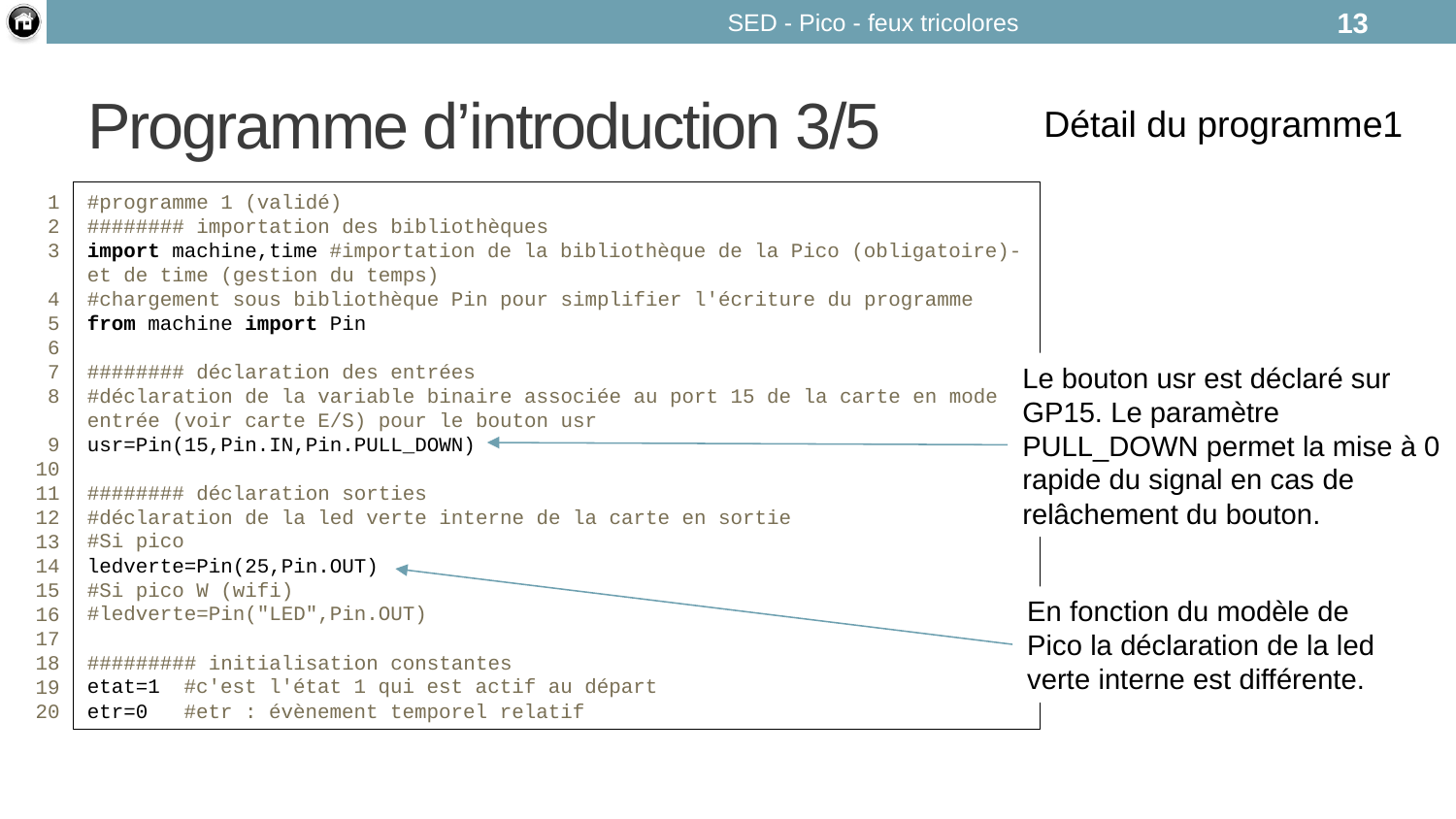

SED - Pico - feux tricolores
13
# Programme d’introduction 3/5
Détail du programme1
#programme 1 (validé)
######## importation des bibliothèques
import machine,time #importation de la bibliothèque de la Pico (obligatoire)- et de time (gestion du temps)
#chargement sous bibliothèque Pin pour simplifier l'écriture du programme
from machine import Pin

######## déclaration des entrées
#déclaration de la variable binaire associée au port 15 de la carte en mode entrée (voir carte E/S) pour le bouton usr
usr=Pin(15,Pin.IN,Pin.PULL_DOWN)

######## déclaration sorties
#déclaration de la led verte interne de la carte en sortie
#Si pico
ledverte=Pin(25,Pin.OUT)
#Si pico W (wifi)
#ledverte=Pin("LED",Pin.OUT)

######### initialisation constantes
etat=1  #c'est l'état 1 qui est actif au départ
etr=0   #etr : évènement temporel relatif
1
2
3

4
5
6
7
8

9
10
11
12
13
14
15
16
17
18
19
20

Le bouton usr est déclaré sur GP15. Le paramètre PULL_DOWN permet la mise à 0 rapide du signal en cas de relâchement du bouton.
En fonction du modèle de Pico la déclaration de la led verte interne est différente.